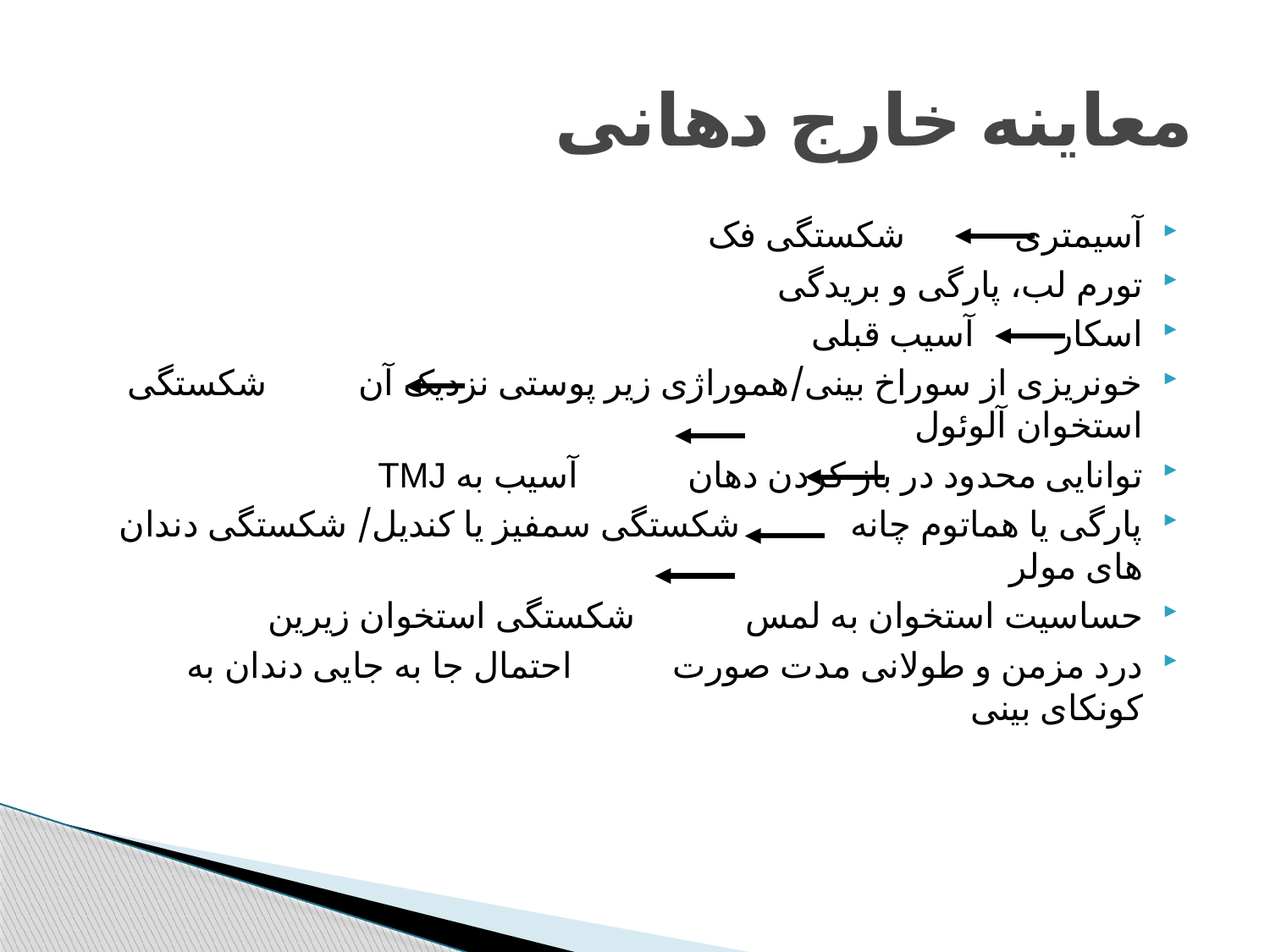

# معاینه خارج دهانی
آسیمتری            شکستگی فک
تورم لب، پارگی و بریدگی
اسکار         آسیب قبلی
خونریزی از سوراخ بینی/هموراژی زیر پوستی نزدیک آن          شکستگی استخوان آلوئول
توانایی محدود در باز کردن دهان            آسیب به TMJ
پارگی یا هماتوم چانه            شکستگی سمفیز یا کندیل/ شکستگی دندان های مولر
حساسیت استخوان به لمس            شکستگی استخوان زیرین
درد مزمن و طولانی مدت صورت           احتمال جا به جایی دندان به کونکای بینی